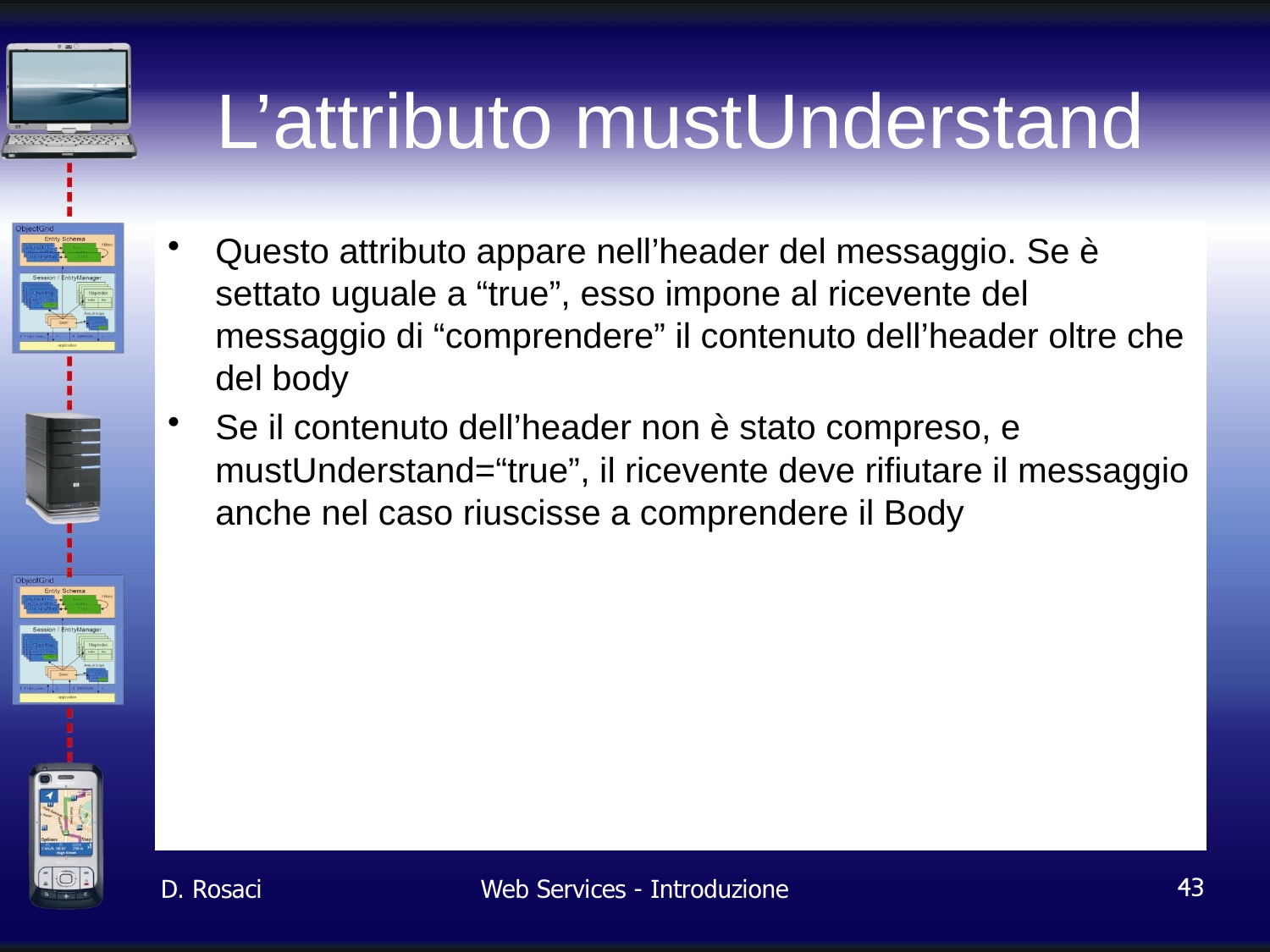

# L’attributo mustUnderstand
Questo attributo appare nell’header del messaggio. Se è settato uguale a “true”, esso impone al ricevente del messaggio di “comprendere” il contenuto dell’header oltre che del body
Se il contenuto dell’header non è stato compreso, e mustUnderstand=“true”, il ricevente deve rifiutare il messaggio anche nel caso riuscisse a comprendere il Body
D. Rosaci
Web Services - Introduzione